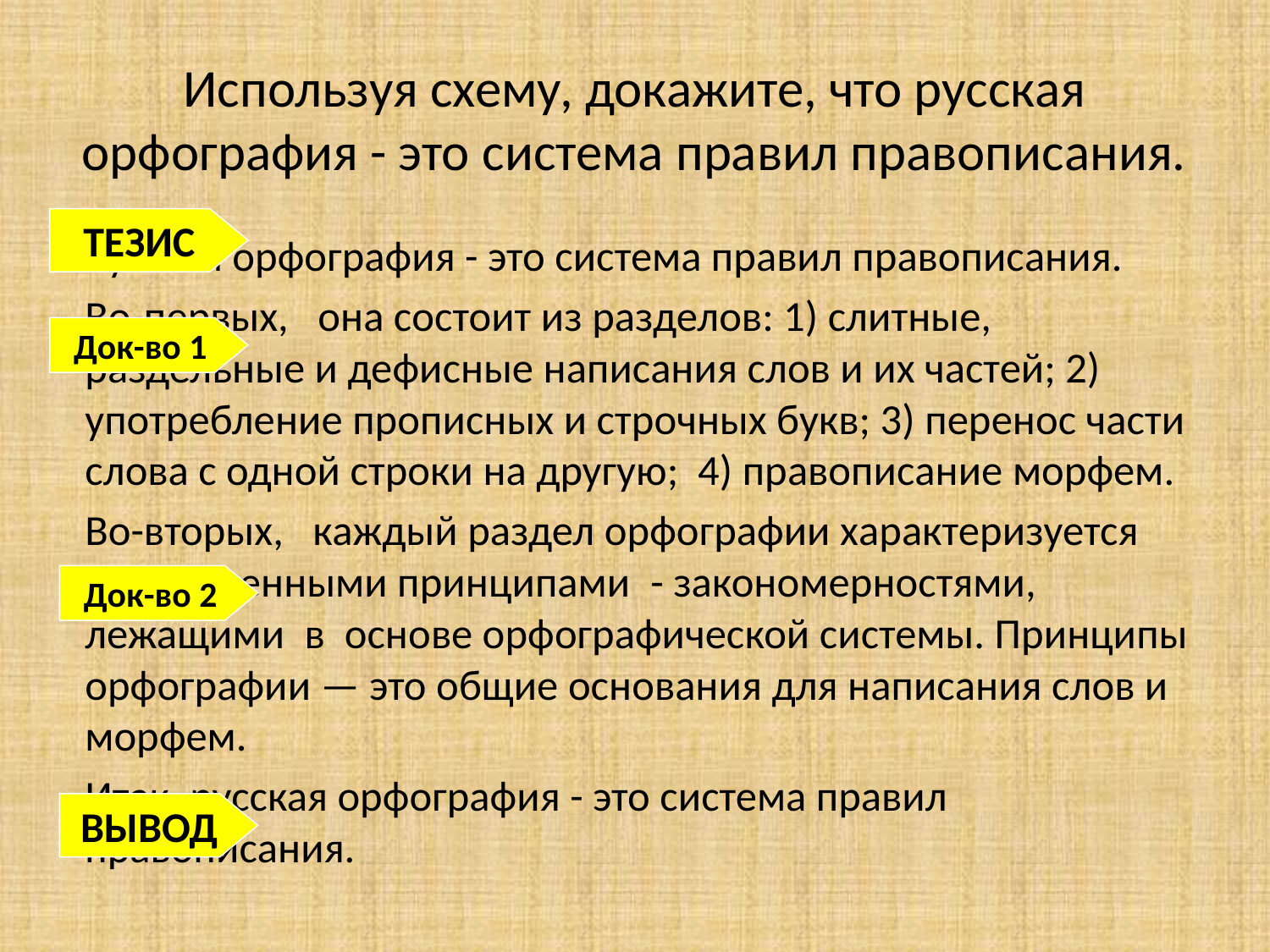

# Используя схему, докажите, что русская орфография - это система правил правописания.
ТЕЗИС
			Русская орфография - это система правил правописания.
			Во-первых,   она состоит из разделов: 1) слитные, раздельные и дефисные написания слов и их частей; 2) употребление прописных и строчных букв; 3) перенос части слова с одной строки на другую;  4) правописание морфем.
			Во-вторых,   каждый раздел орфографии характеризуется определенными принципами  - закономерностями, лежащими  в  основе орфографической системы. Принципы орфографии — это общие основания для написания слов и морфем.
			Итак, русская орфография - это система правил правописания.
Док-во 1
Док-во 2
ВЫВОД